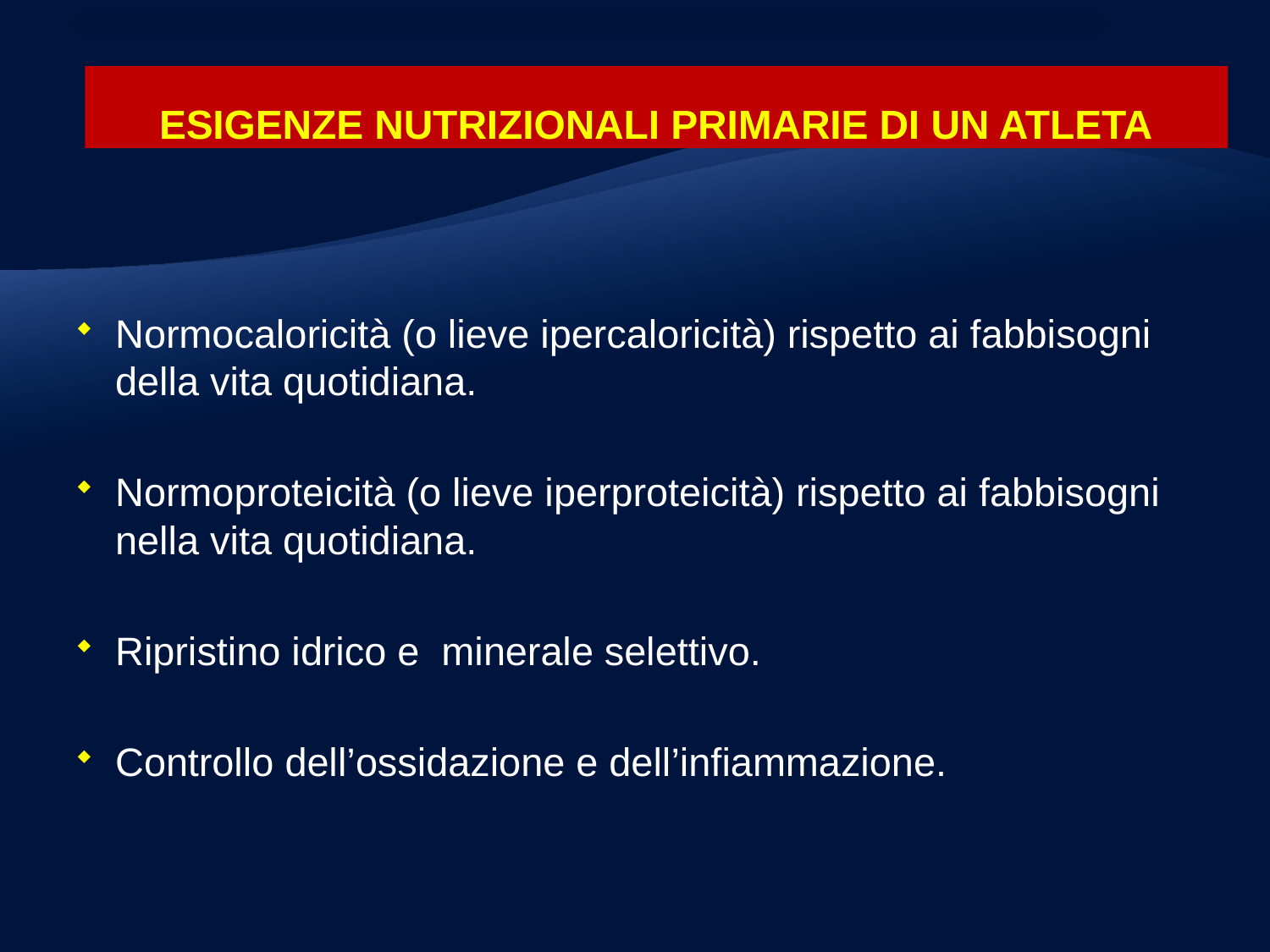

# ESIGENZE NUTRIZIONALI PRIMARIE DI UN ATLETA
Normocaloricità (o lieve ipercaloricità) rispetto ai fabbisogni della vita quotidiana.

Normoproteicità (o lieve iperproteicità) rispetto ai fabbisogni nella vita quotidiana.

Ripristino idrico e  minerale selettivo.

Controllo dell’ossidazione e dell’infiammazione.